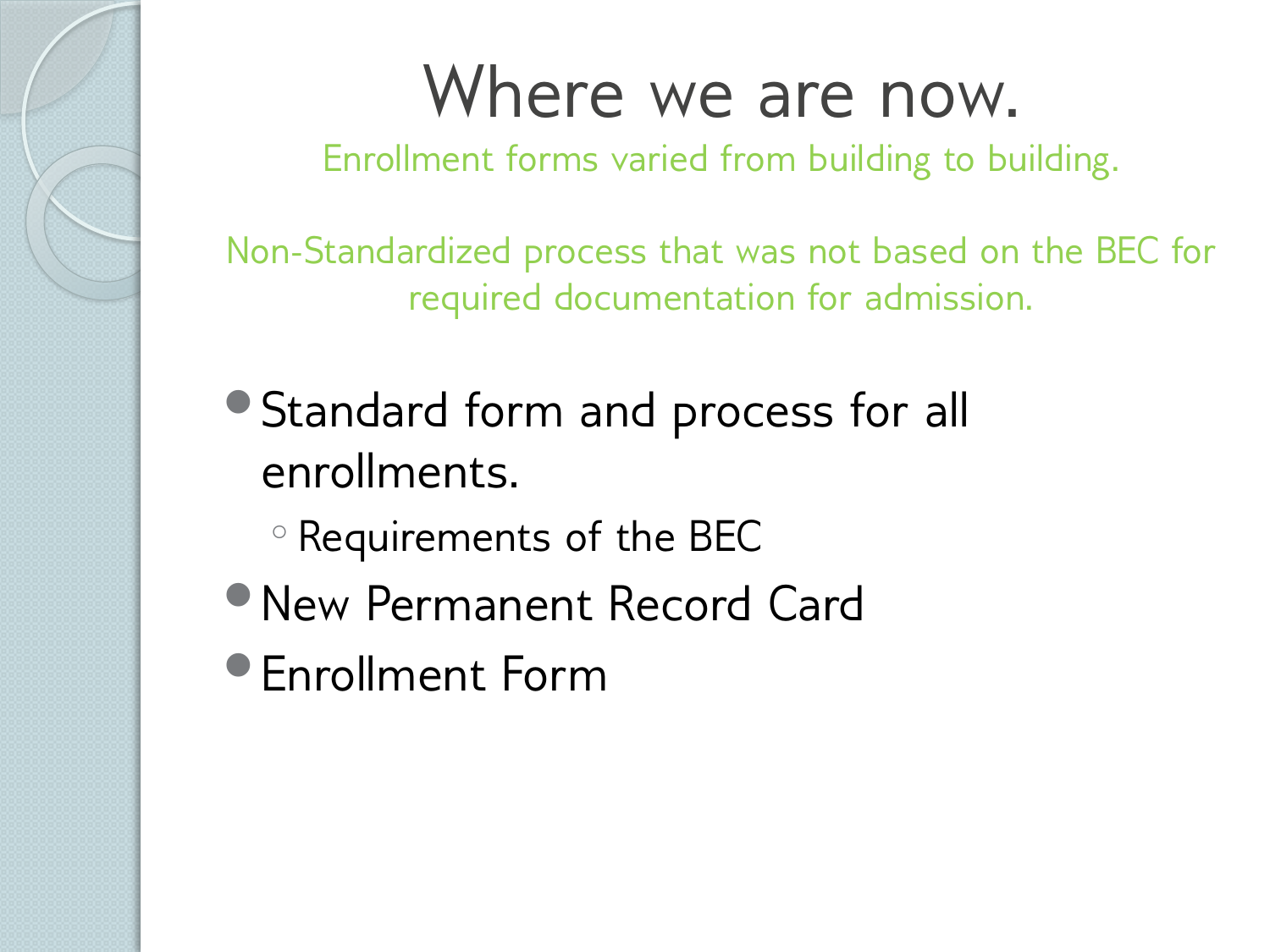

# Where we are now. Enrollment forms varied from building to building. Non-Standardized process that was not based on the BEC for required documentation for admission.
Standard form and process for all enrollments.
Requirements of the BEC
New Permanent Record Card
Enrollment Form